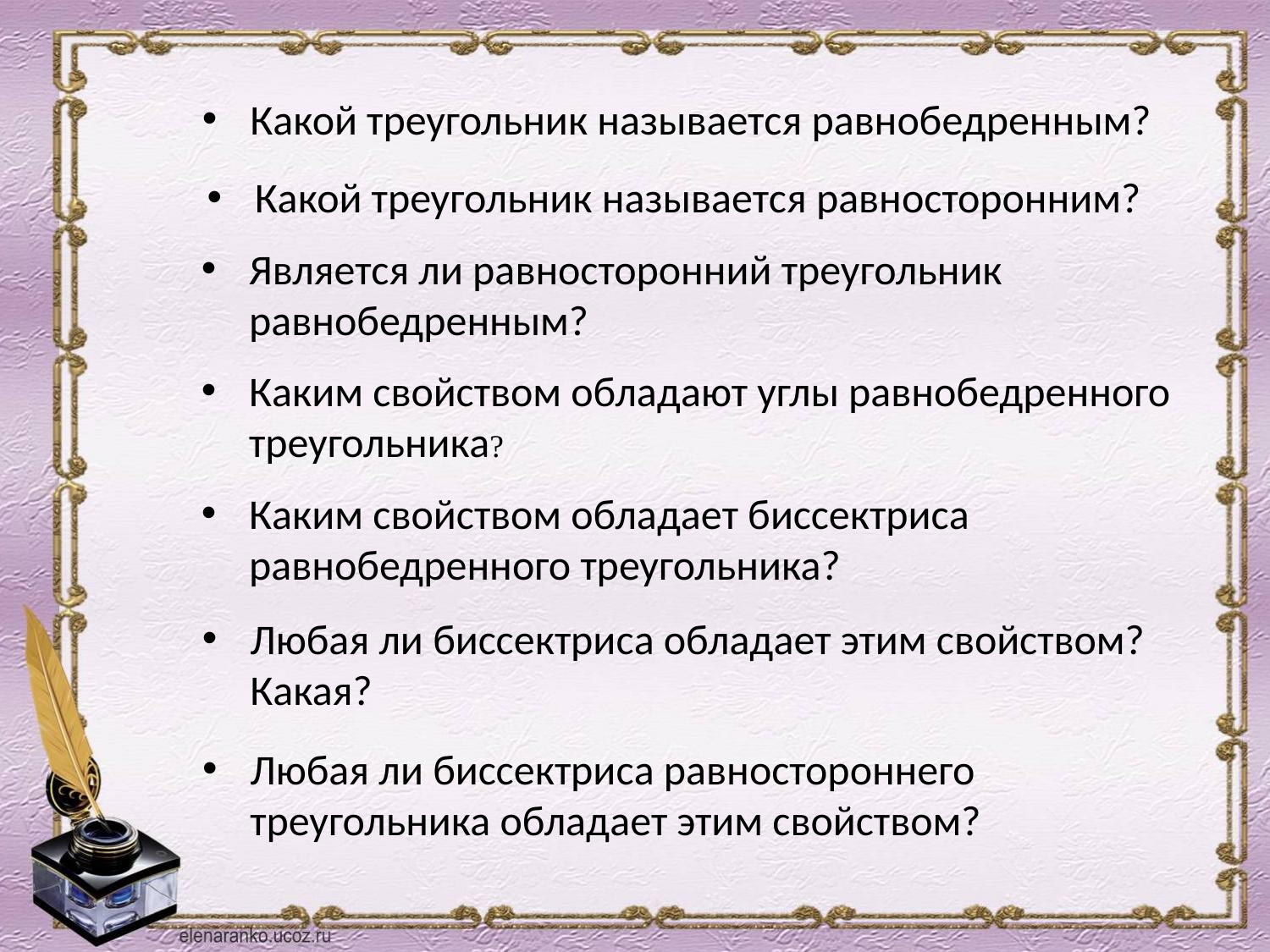

Какой треугольник называется равнобедренным?

Какой треугольник называется равносторонним?
Является ли равносторонний треугольник равнобедренным?

Каким свойством обладают углы равнобедренного треугольника?

Каким свойством обладает биссектриса равнобедренного треугольника?

Любая ли биссектриса обладает этим свойством? Какая?

Любая ли биссектриса равностороннего треугольника обладает этим свойством?